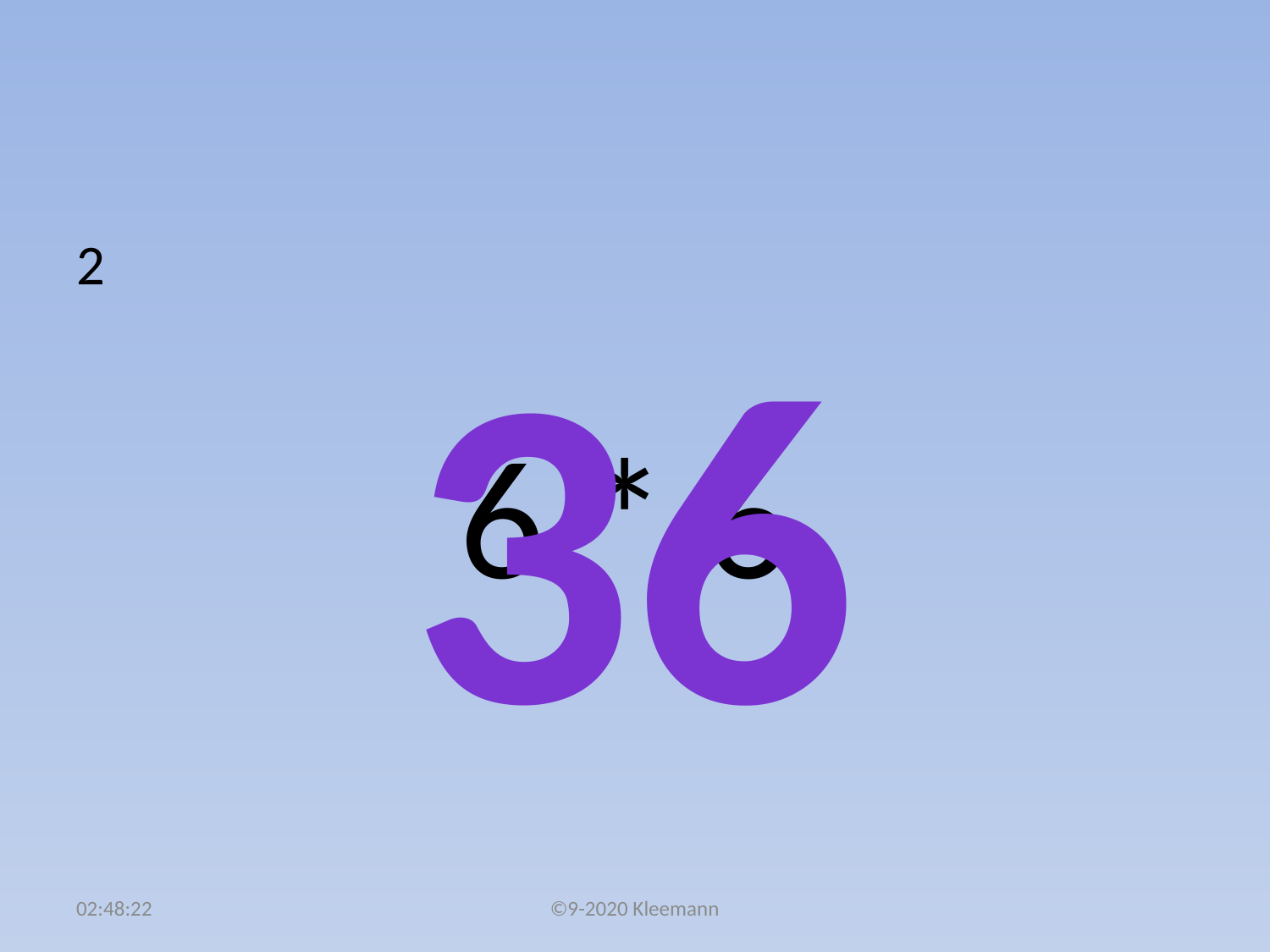

#
2

          6 * 6
36
02:48:22
©9-2020 Kleemann